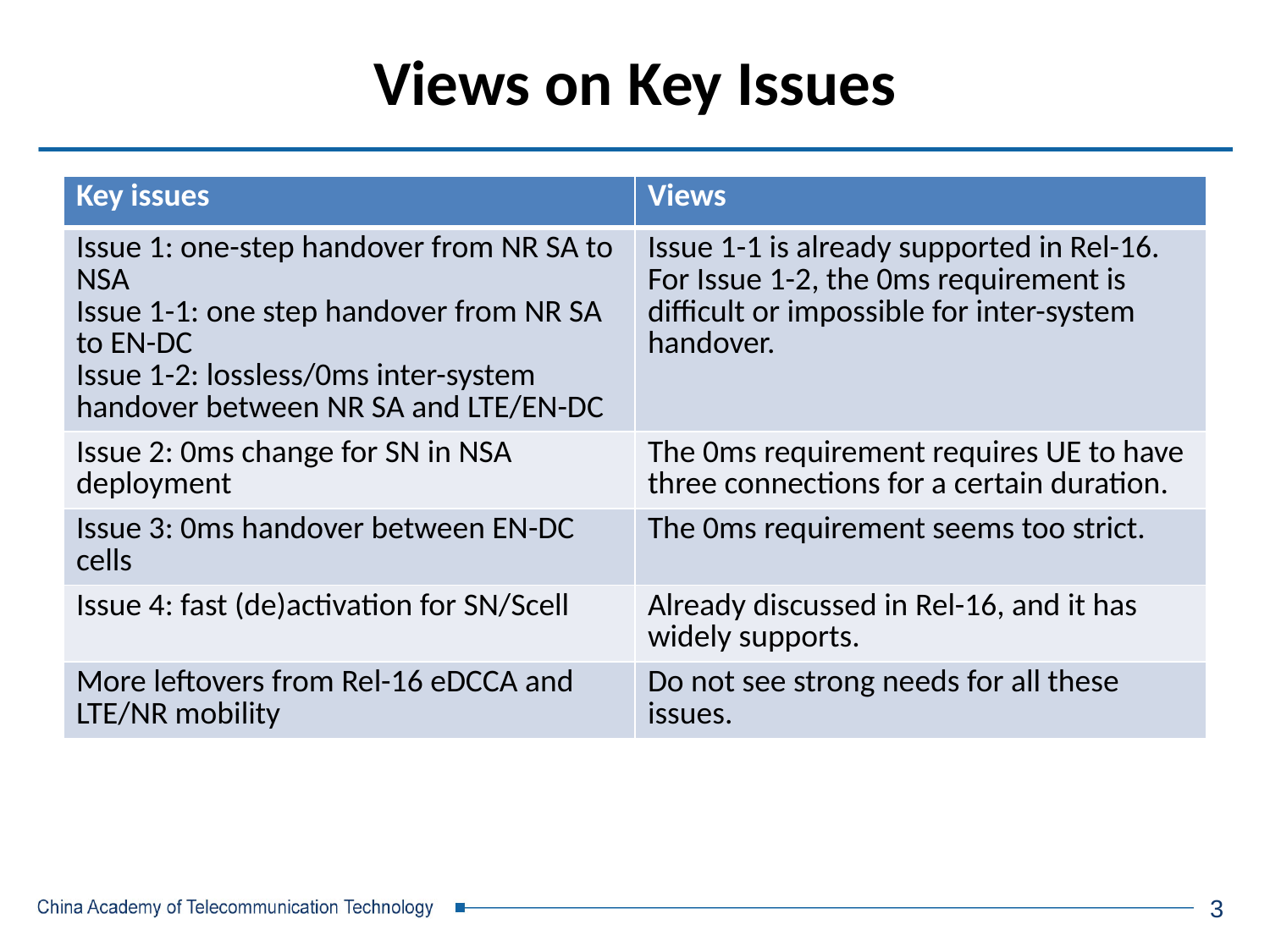

# Views on Key Issues
| Key issues | Views |
| --- | --- |
| Issue 1: one-step handover from NR SA to NSA Issue 1-1: one step handover from NR SA to EN-DC Issue 1-2: lossless/0ms inter-system handover between NR SA and LTE/EN-DC | Issue 1-1 is already supported in Rel-16. For Issue 1-2, the 0ms requirement is difficult or impossible for inter-system handover. |
| Issue 2: 0ms change for SN in NSA deployment | The 0ms requirement requires UE to have three connections for a certain duration. |
| Issue 3: 0ms handover between EN-DC cells | The 0ms requirement seems too strict. |
| Issue 4: fast (de)activation for SN/Scell | Already discussed in Rel-16, and it has widely supports. |
| More leftovers from Rel-16 eDCCA and LTE/NR mobility | Do not see strong needs for all these issues. |
3